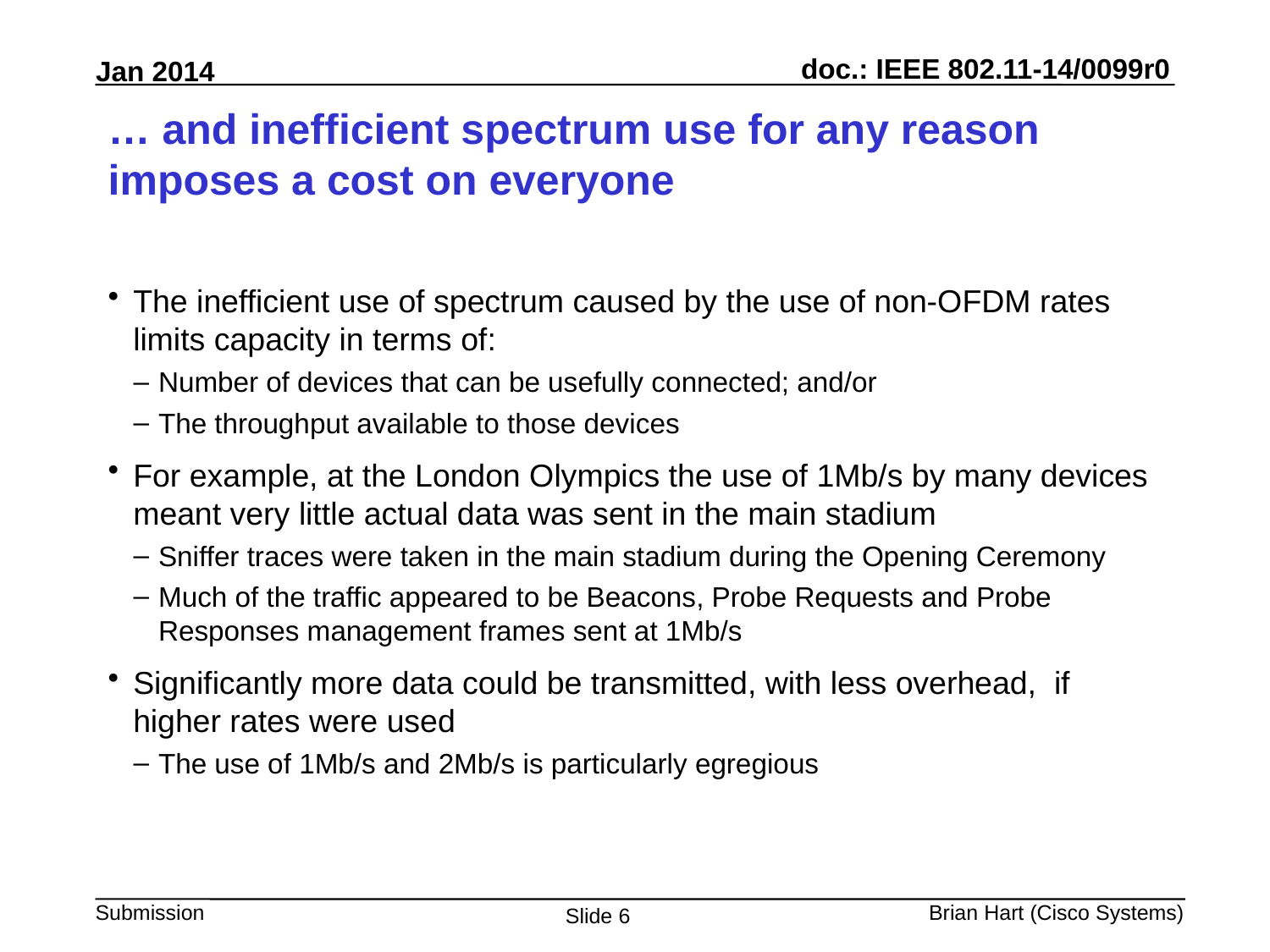

# … and inefficient spectrum use for any reason imposes a cost on everyone
The inefficient use of spectrum caused by the use of non-OFDM rates limits capacity in terms of:
Number of devices that can be usefully connected; and/or
The throughput available to those devices
For example, at the London Olympics the use of 1Mb/s by many devices meant very little actual data was sent in the main stadium
Sniffer traces were taken in the main stadium during the Opening Ceremony
Much of the traffic appeared to be Beacons, Probe Requests and Probe Responses management frames sent at 1Mb/s
Significantly more data could be transmitted, with less overhead,  if higher rates were used
The use of 1Mb/s and 2Mb/s is particularly egregious